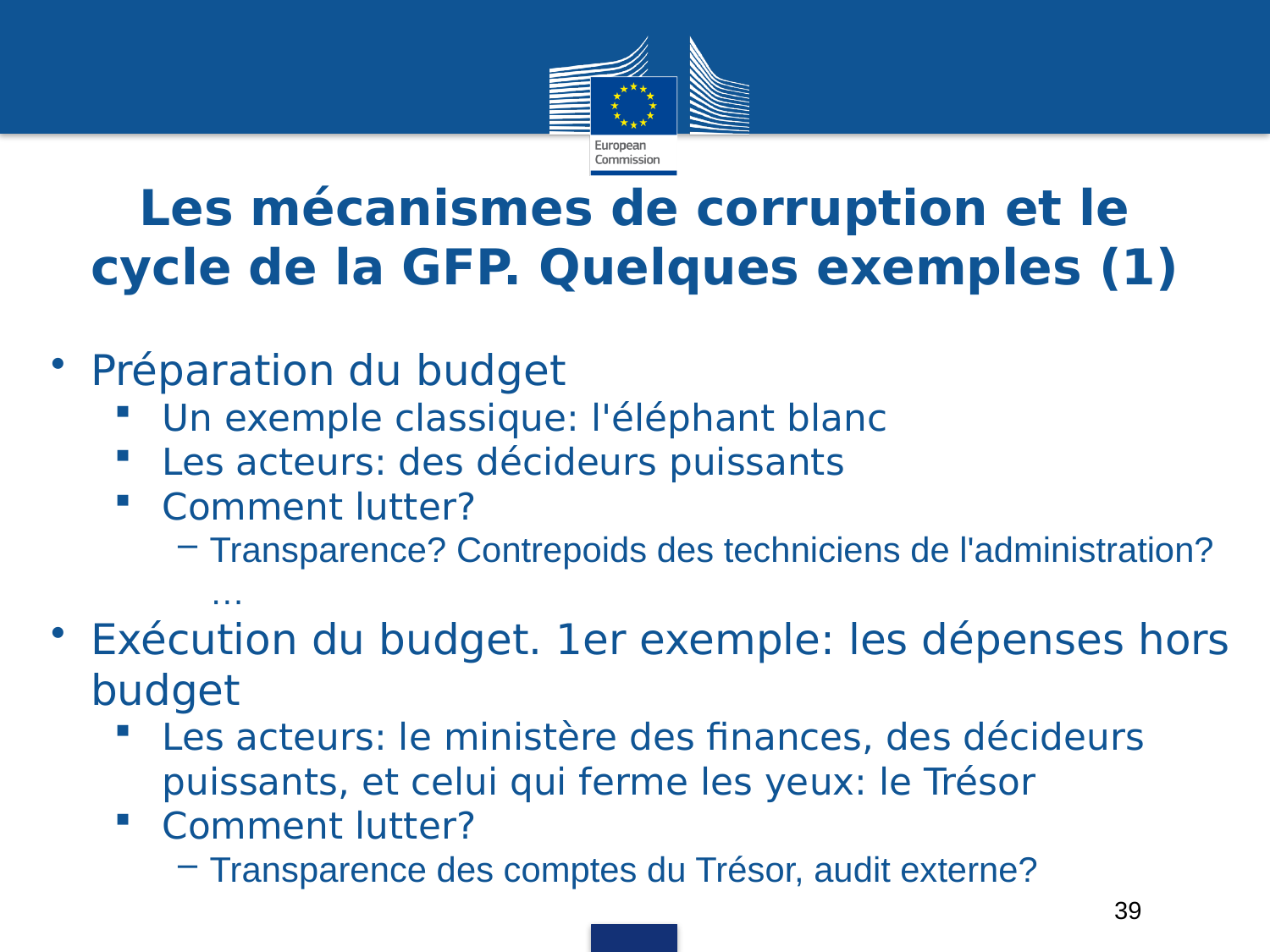

# Les mécanismes de corruption et le cycle de la GFP. Quelques exemples (1)

Préparation du budget
Un exemple classique: l'éléphant blanc
Les acteurs: des décideurs puissants
Comment lutter?
Transparence? Contrepoids des techniciens de l'administration? …
Exécution du budget. 1er exemple: les dépenses hors budget
Les acteurs: le ministère des finances, des décideurs puissants, et celui qui ferme les yeux: le Trésor
Comment lutter?
Transparence des comptes du Trésor, audit externe?
39